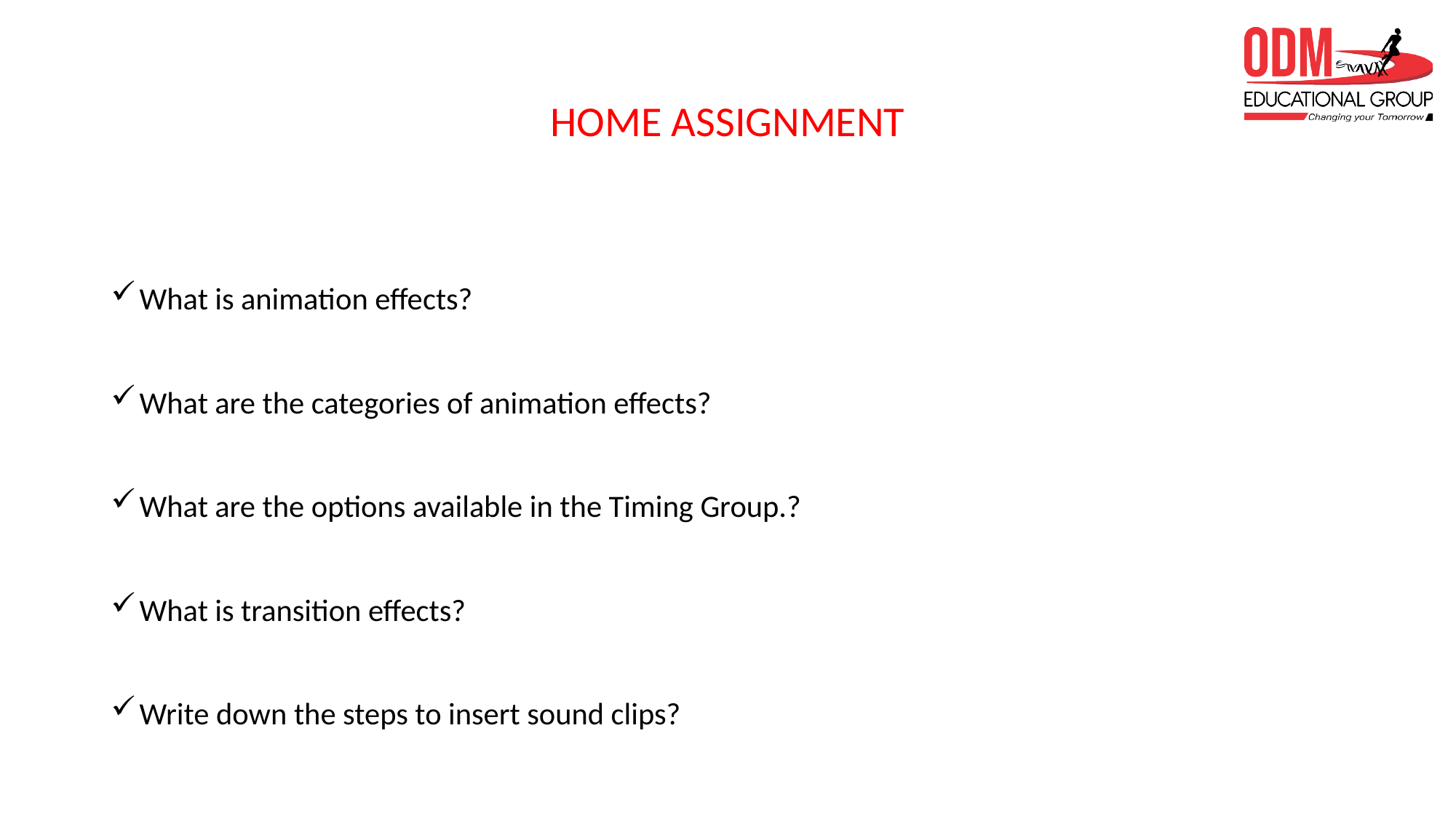

# HOME ASSIGNMENT
What is animation effects?
What are the categories of animation effects?
What are the options available in the Timing Group.?
What is transition effects?
Write down the steps to insert sound clips?